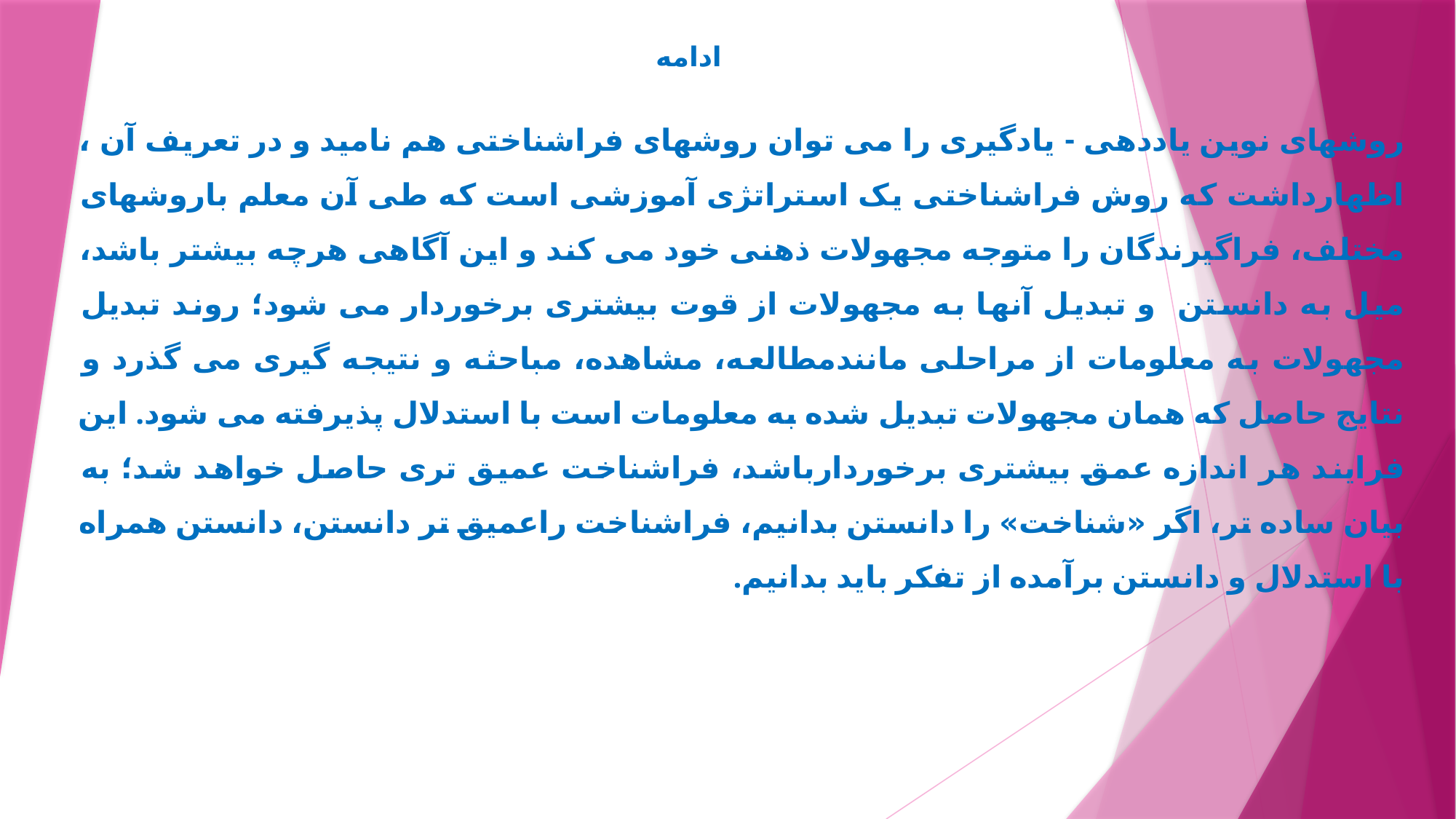

ادامه
روشهای نوين ياددهی - يادگيری را می توان روشهای فراشناختی هم ناميد و در تعريف آن ، اظهارداشت که روش فراشناختی يک استراتژی آموزشی است که طی آن معلم باروشهای مختلف، فراگيرندگان را متوجه مجهولات ذهنی خود می کند و اين آگاهی هرچه بيشتر باشد، ميل به دانستن  و تبديل آنها به مجهولات از قوت بيشتری برخوردار می شود؛ روند تبديل مجهولات به معلومات از مراحلی مانندمطالعه، مشاهده، مباحثه و نتيجه گيری می گذرد و نتايج حاصل که همان مجهولات تبديل شده به معلومات است با استدلال پذيرفته می شود. اين فرايند هر اندازه عمق بيشتری برخوردارباشد، فراشناخت عميق تری حاصل خواهد شد؛ به بيان ساده تر، اگر «شناخت» را دانستن بدانيم، فراشناخت راعميق تر دانستن، دانستن همراه با استدلال و دانستن برآمده از تفکر بايد بدانيم.
#